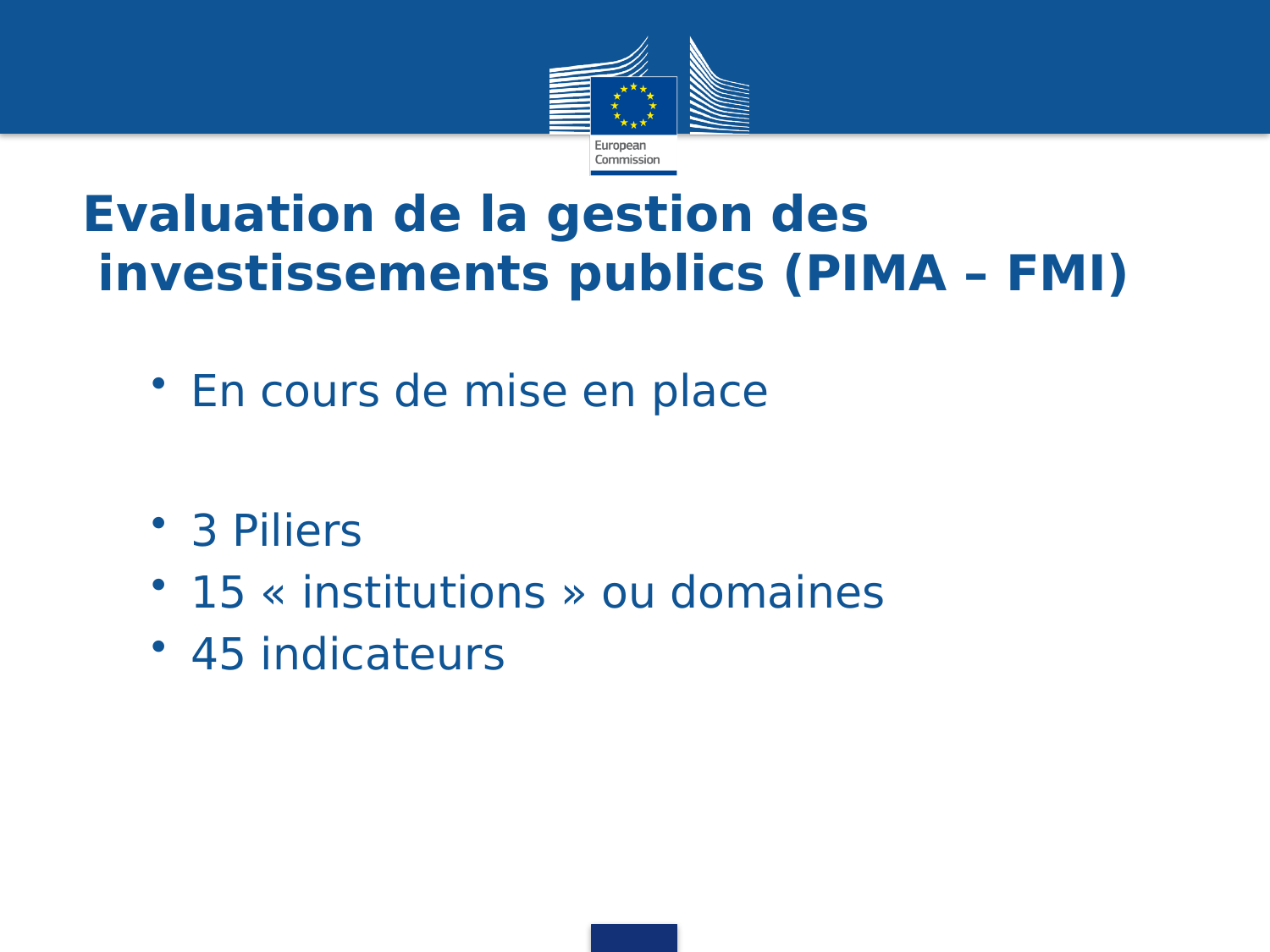

# Evaluation de la gestion des investissements publics (PIMA – FMI)
En cours de mise en place

3 Piliers
15 « institutions » ou domaines
45 indicateurs